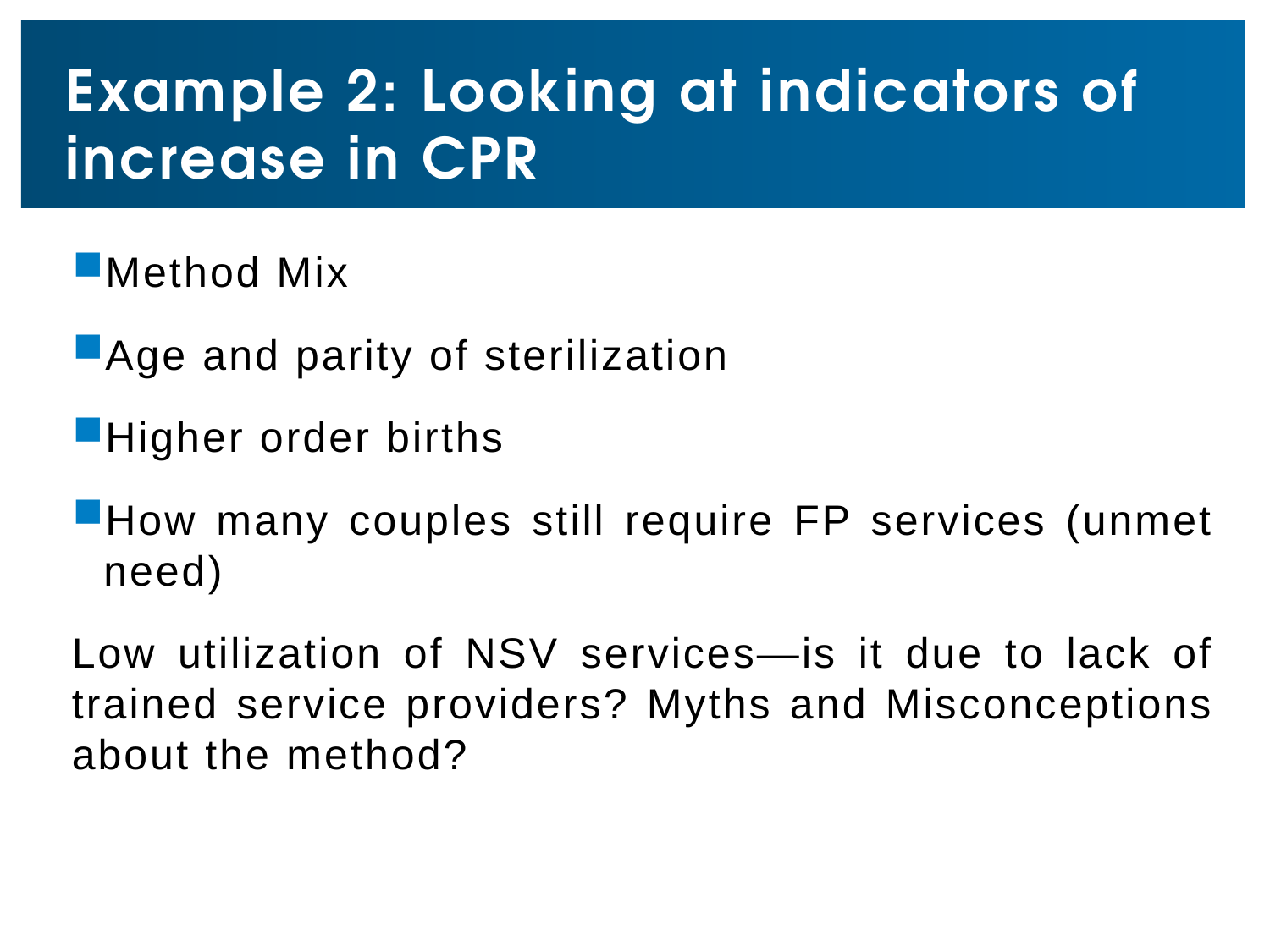

# Example 2: Looking at indicators of increase in CPR
Method Mix
Age and parity of sterilization
Higher order births
How many couples still require FP services (unmet need)
Low utilization of NSV services—is it due to lack of trained service providers? Myths and Misconceptions about the method?